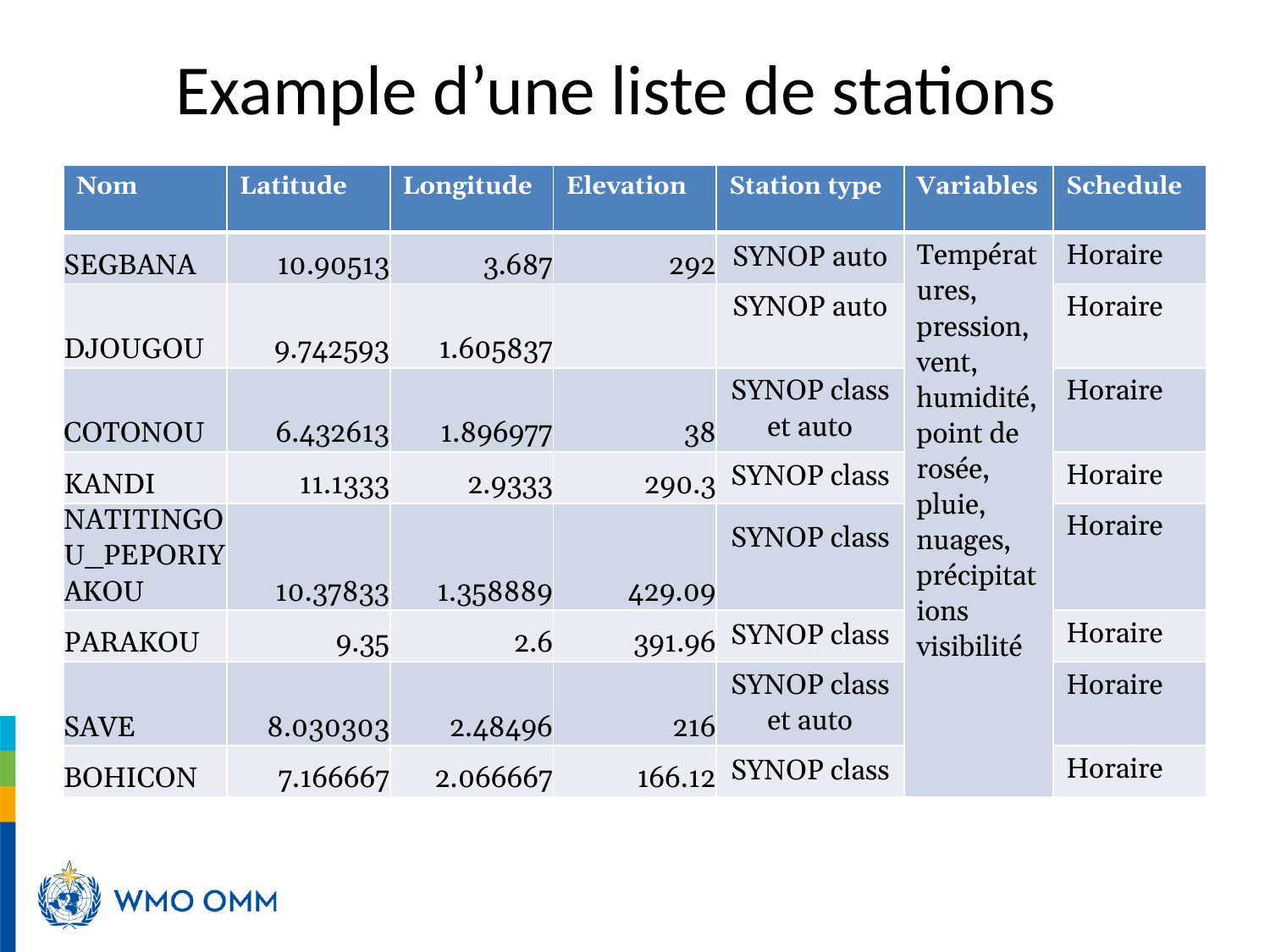

Example d’une liste de stations
| Nom | Latitude | Longitude | Elevation | Station type | Variables | Schedule |
| --- | --- | --- | --- | --- | --- | --- |
| SEGBANA | 10.90513 | 3.687 | 292 | SYNOP auto | Températures, pression, vent, humidité, point de rosée, pluie, nuages, précipitations visibilité | Horaire |
| DJOUGOU | 9.742593 | 1.605837 |  | SYNOP auto |  | Horaire |
| COTONOU | 6.432613 | 1.896977 | 38 | SYNOP class et auto |  | Horaire |
| KANDI | 11.1333 | 2.9333 | 290.3 | SYNOP class |  | Horaire |
| NATITINGOU\_PEPORIYAKOU | 10.37833 | 1.358889 | 429.09 | SYNOP class |  | Horaire |
| PARAKOU | 9.35 | 2.6 | 391.96 | SYNOP class |  | Horaire |
| SAVE | 8.030303 | 2.48496 | 216 | SYNOP class et auto |  | Horaire |
| BOHICON | 7.166667 | 2.066667 | 166.12 | SYNOP class |  | Horaire |